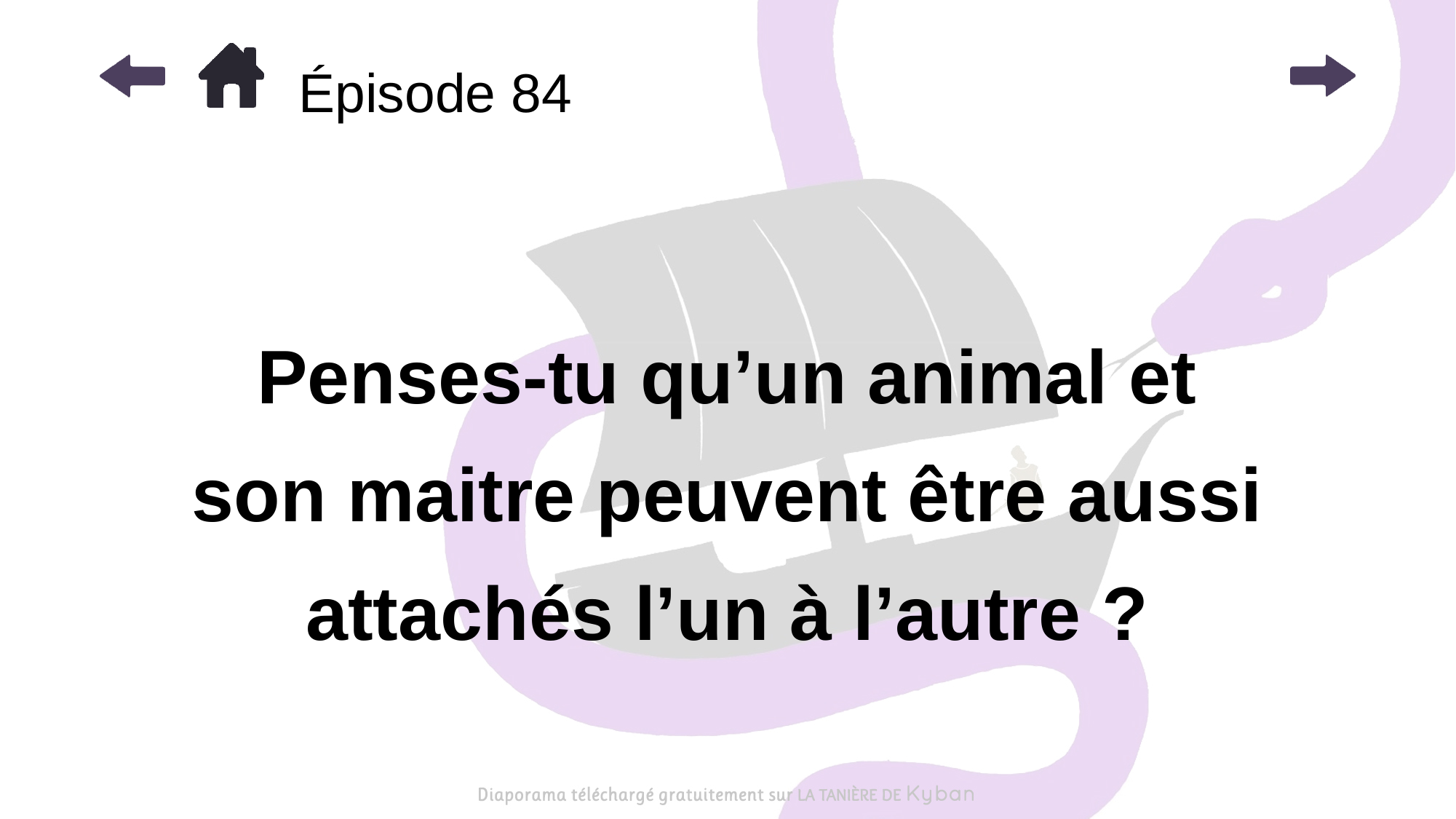

# Épisode 84
Penses-tu qu’un animal et
son maitre peuvent être aussi attachés l’un à l’autre ?